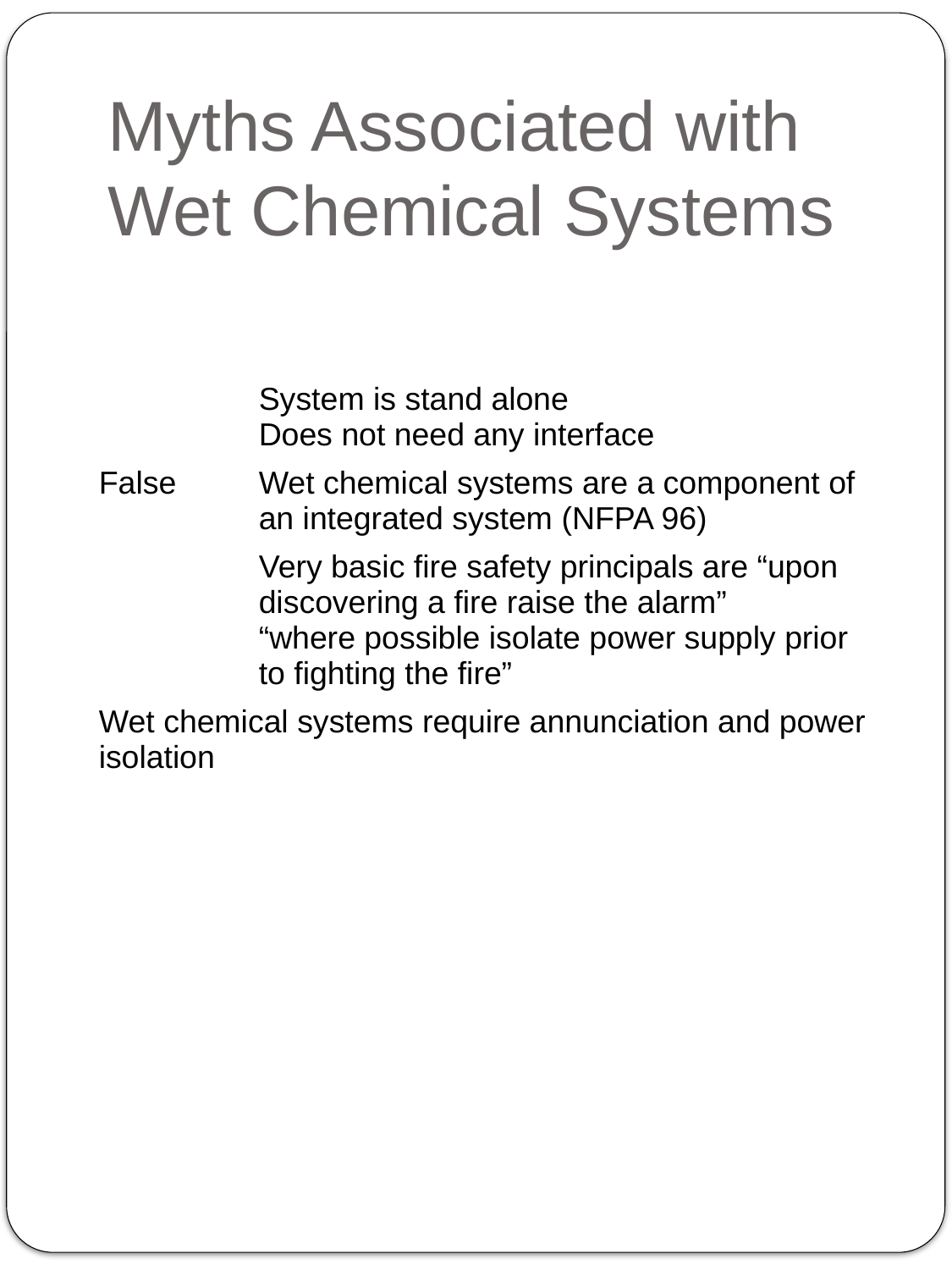

# Myths Associated with Wet Chemical Systems
|  | System is stand alone Does not need any interface |
| --- | --- |
| False | Wet chemical systems are a component of an integrated system (NFPA 96) |
|  | Very basic fire safety principals are “upon discovering a fire raise the alarm” “where possible isolate power supply prior to fighting the fire” |
| Wet chemical systems require annunciation and power isolation |  |